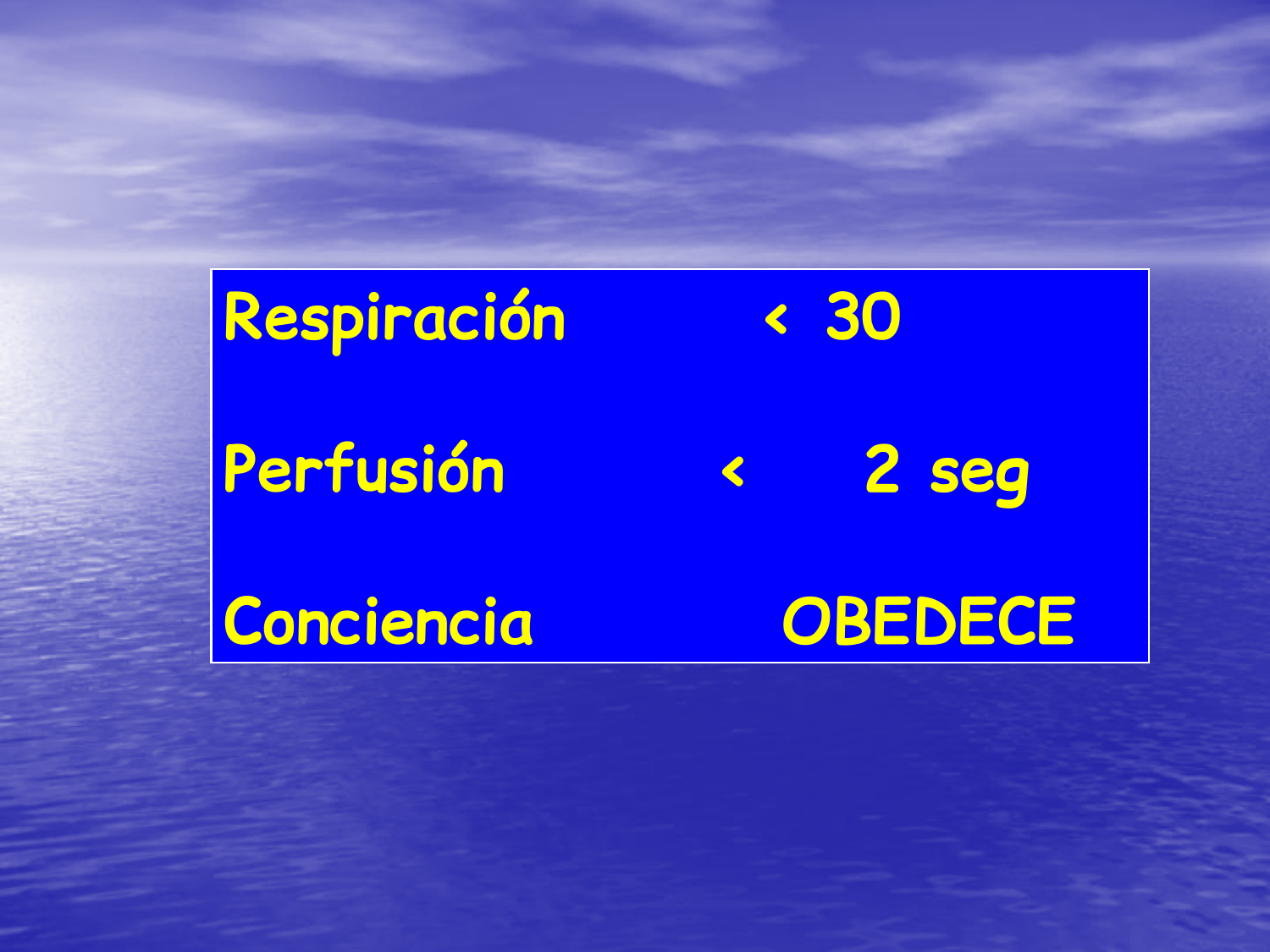

Respiración       < 30
Perfusión	    <    2 seg
Conciencia         OBEDECE